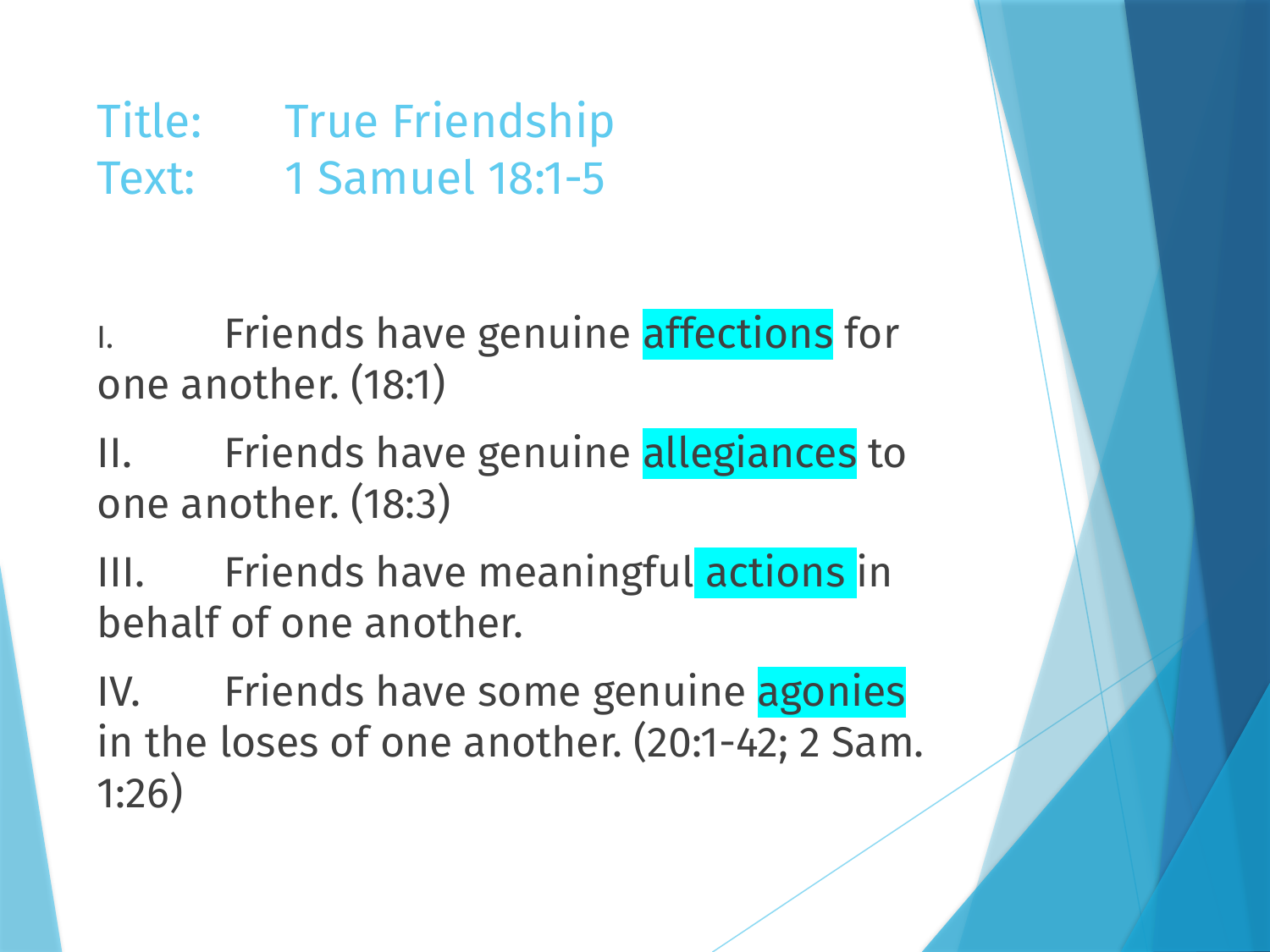

# Title:	True Friendship Text:	1 Samuel 18:1-5
I.	Friends have genuine affections for one another. (18:1)
II.	Friends have genuine allegiances to one another. (18:3)
III.	Friends have meaningful actions in behalf of one another.
IV.	Friends have some genuine agonies in the loses of one another. (20:1-42; 2 Sam. 1:26)